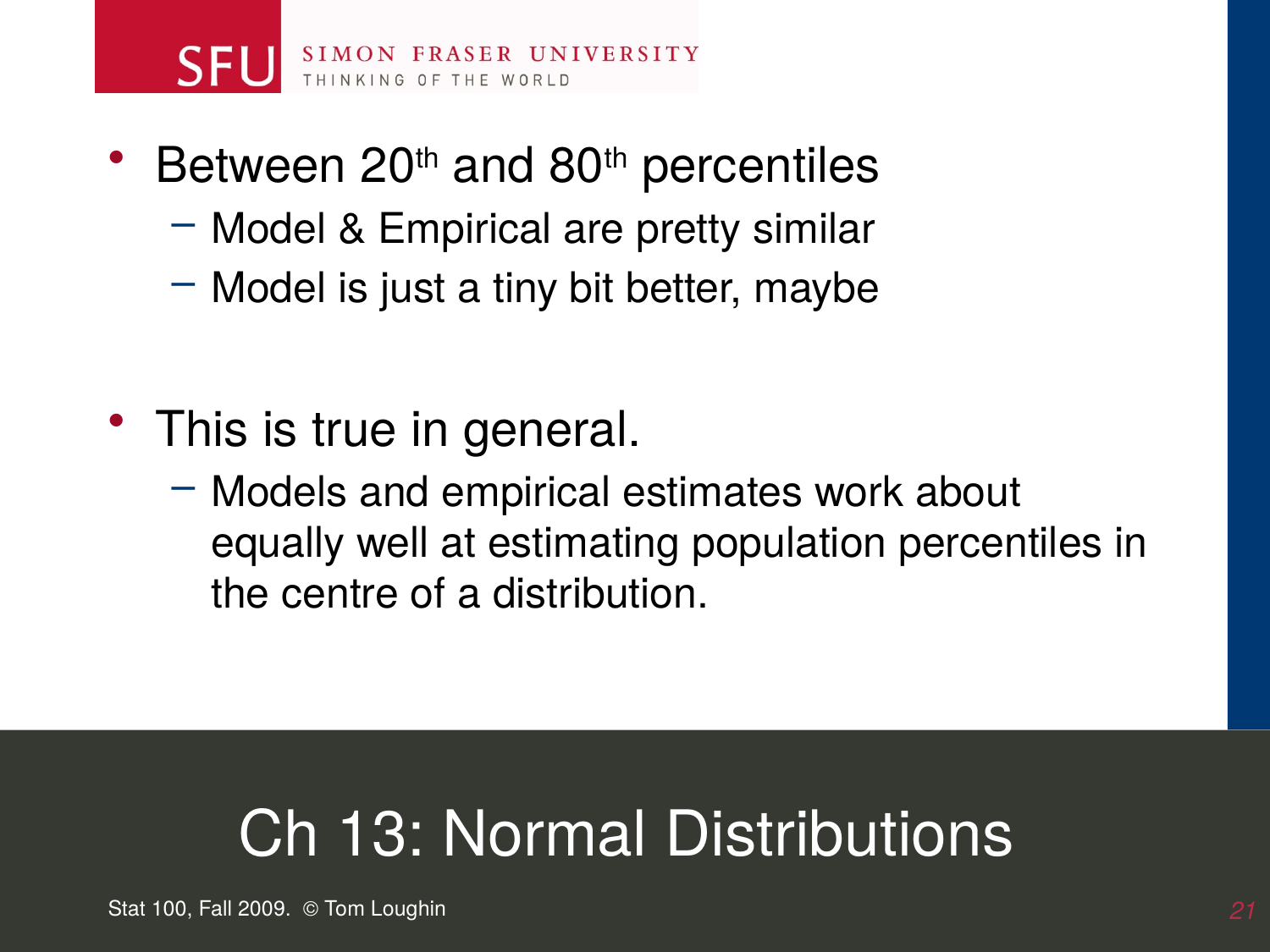

Between 20th and 80th percentiles
Model & Empirical are pretty similar
Model is just a tiny bit better, maybe

This is true in general.
Models and empirical estimates work about equally well at estimating population percentiles in the centre of a distribution.
# Ch 13: Normal Distributions
Stat 100, Fall 2009.  © Tom Loughin
21